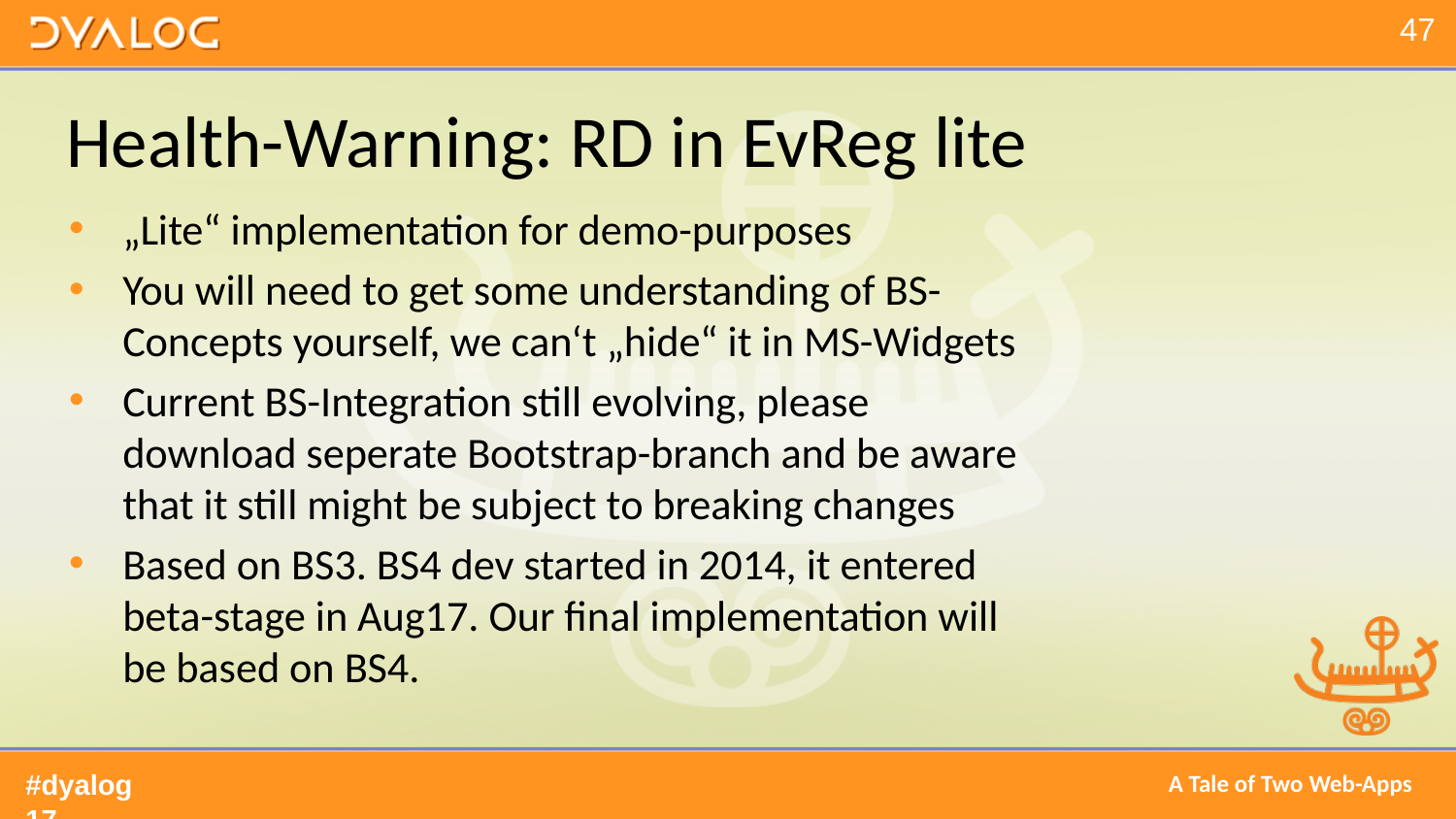

# Health-Warning: RD in EvReg lite

„Lite“ implementation for demo-purposes
You will need to get some understanding of BS-Concepts yourself, we can‘t „hide“ it in MS-Widgets
Current BS-Integration still evolving, please download seperate Bootstrap-branch and be aware that it still might be subject to breaking changes
Based on BS3. BS4 dev started in 2014, it entered beta-stage in Aug17. Our final implementation will be based on BS4.
A Tale of Two Web-Apps